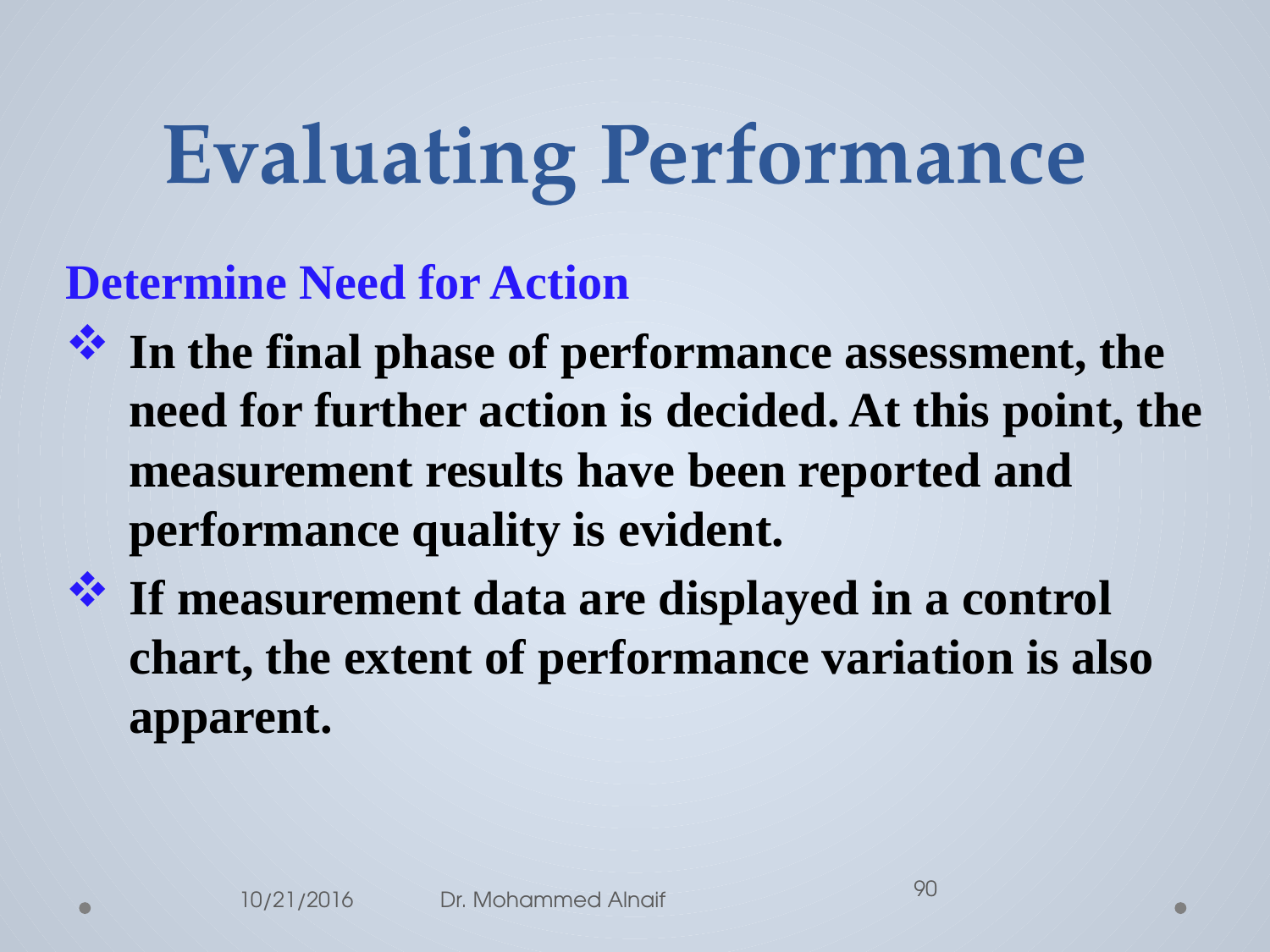

# Evaluating Performance
Determine Need for Action
In the final phase of performance assessment, the need for further action is decided. At this point, the measurement results have been reported and performance quality is evident.
If measurement data are displayed in a control chart, the extent of performance variation is also apparent.
90
10/21/2016
Dr. Mohammed Alnaif